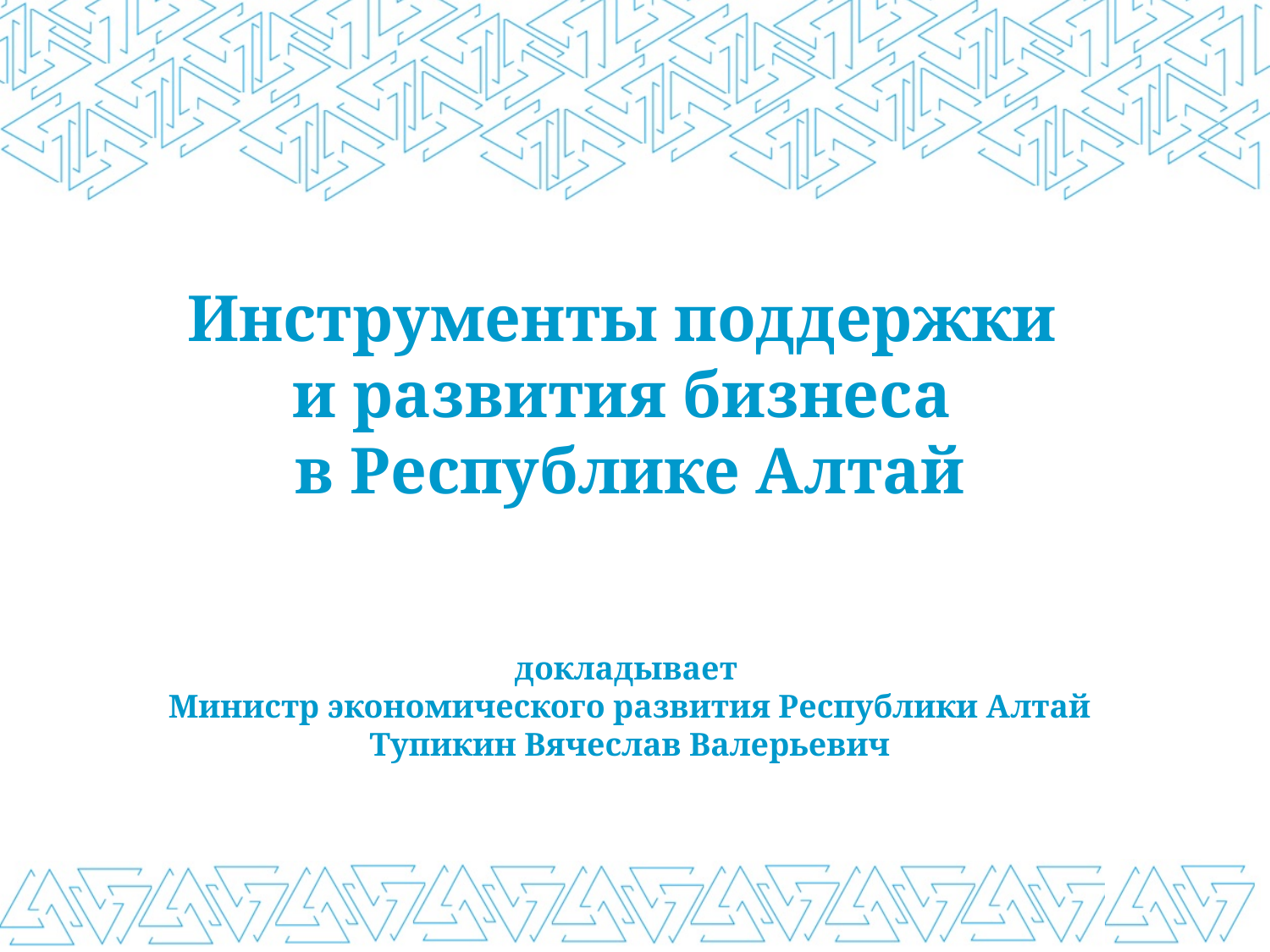

# Инструменты поддержки и развития бизнеса в Республике Алтай докладывает Министр экономического развития Республики Алтай Тупикин Вячеслав Валерьевич